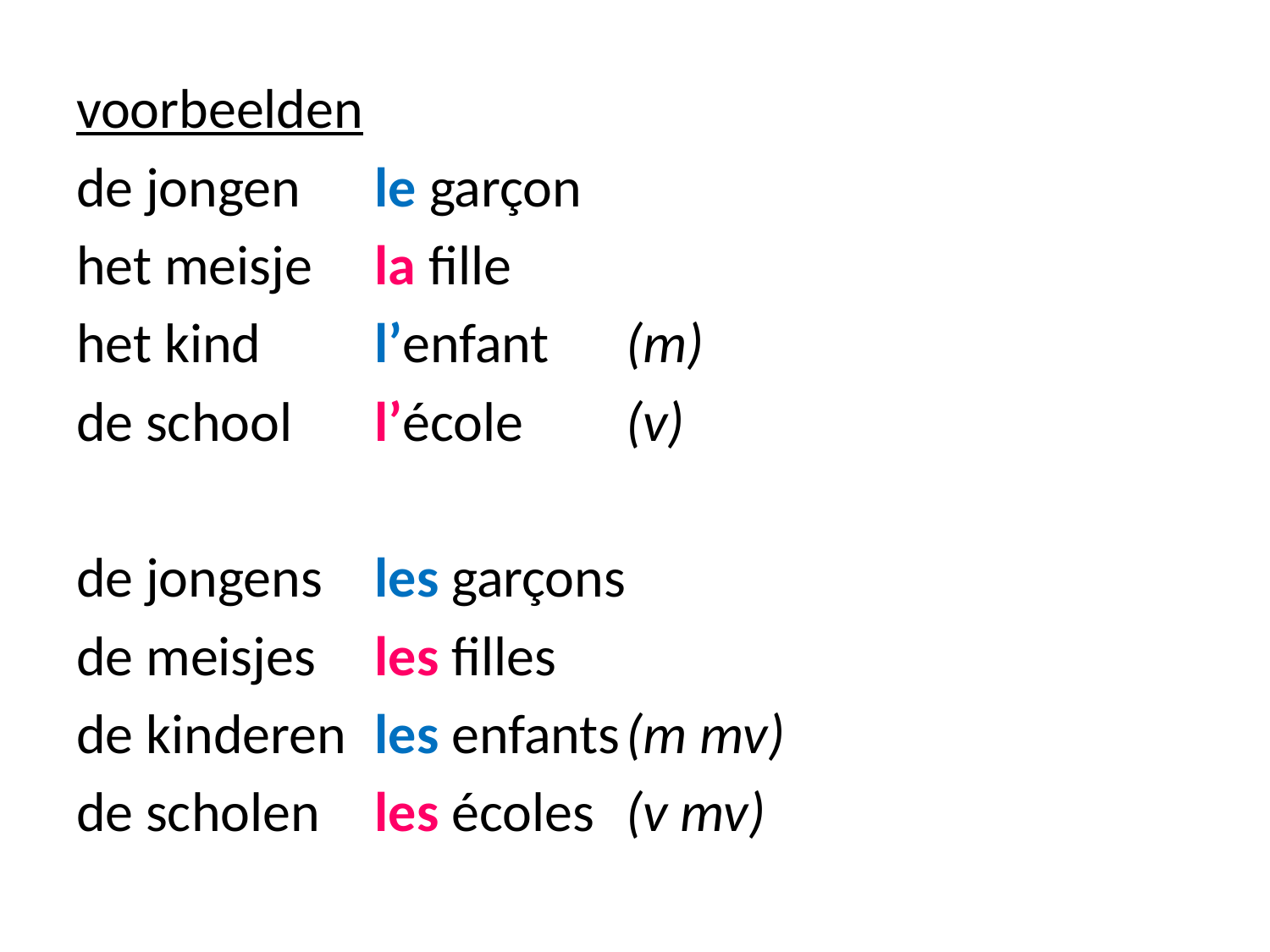

voorbeelden
de jongen			le garçon
het meisje			la fille
het kind			l’enfant	(m)
de school			l’école	(v)

de jongens			les garçons
de meisjes			les filles
de kinderen		les enfants	(m mv)
de scholen			les écoles	(v mv)